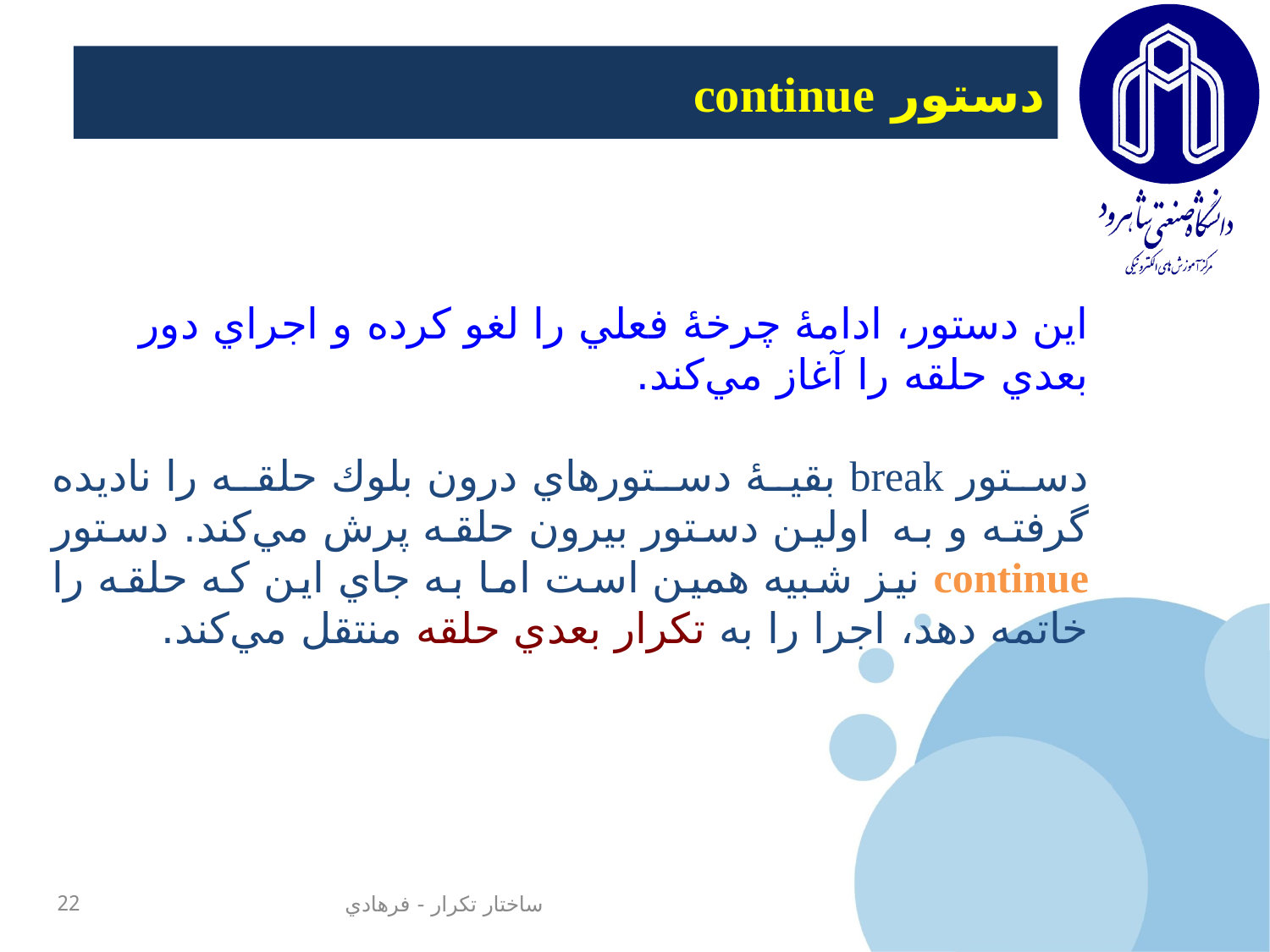

# دستور continue

اين دستور، ادامۀ چرخۀ فعلي را لغو کرده و اجراي دور بعدي حلقه را آغاز مي‌کند.

دستور break بقيۀ دستورهاي درون بلوك حلقه را ناديده گرفته و به اولين ‌‌دستور بيرون حلقه پرش مي‌كند. دستور continue نيز شبيه همين است اما به جاي اين که حلقه را خاتمه دهد، اجرا را به تكرار بعدي حلقه منتقل مي‌كند.

22
ساختار تکرار - فرهادي